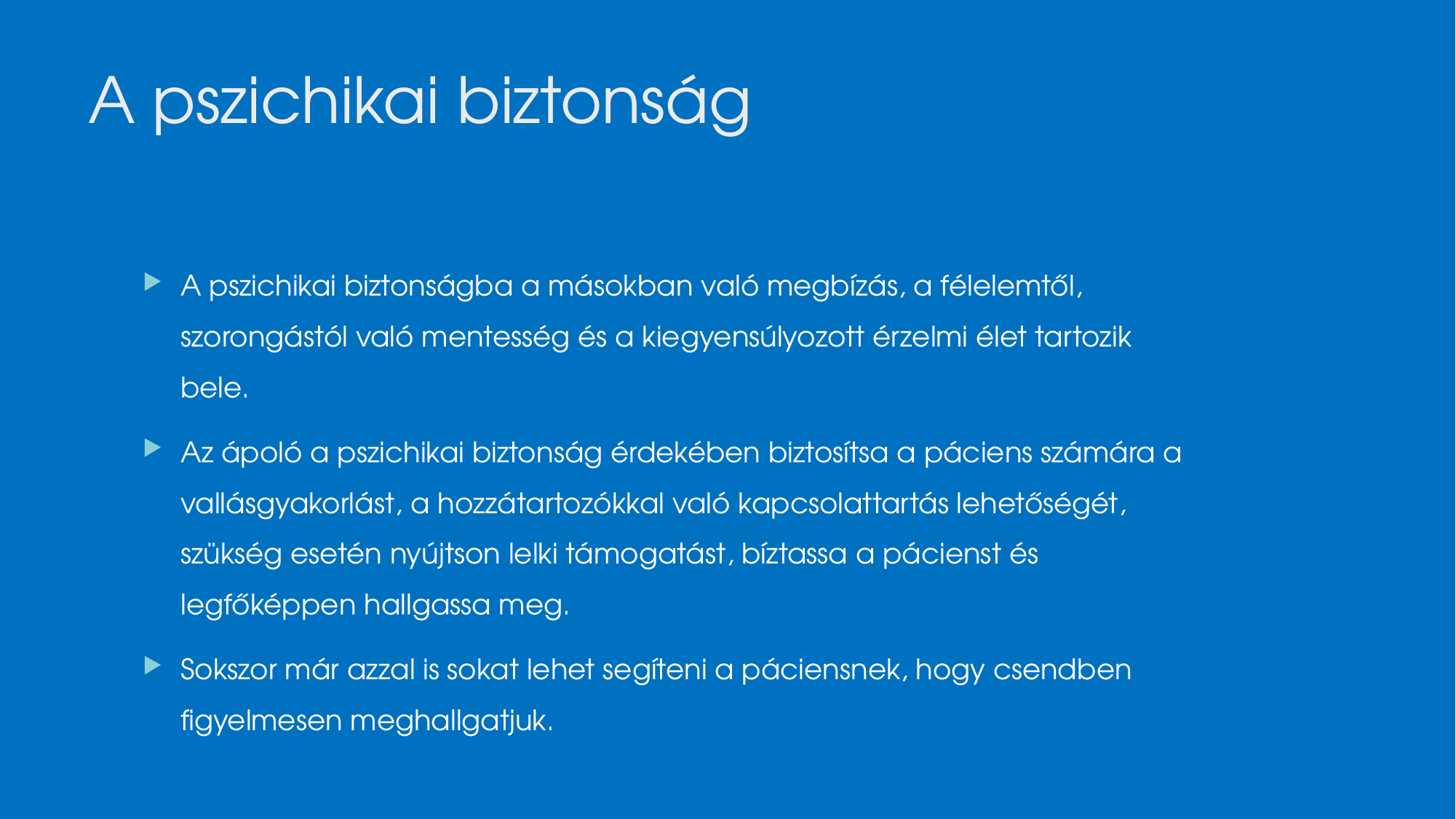

# A pszichikai biztonság
A pszichikai biztonságba a másokban való megbízás, a félelemtől, szorongástól való mentesség és a kiegyensúlyozott érzelmi élet tartozik bele.
Az ápoló a pszichikai biztonság érdekében biztosítsa a páciens számára a vallásgyakorlást, a hozzátartozókkal való kapcsolattartás lehetőségét, szükség esetén nyújtson lelki támogatást, bíztassa a pácienst és legfőképpen hallgassa meg.
Sokszor már azzal is sokat lehet segíteni a páciensnek, hogy csendben figyelmesen meghallgatjuk.